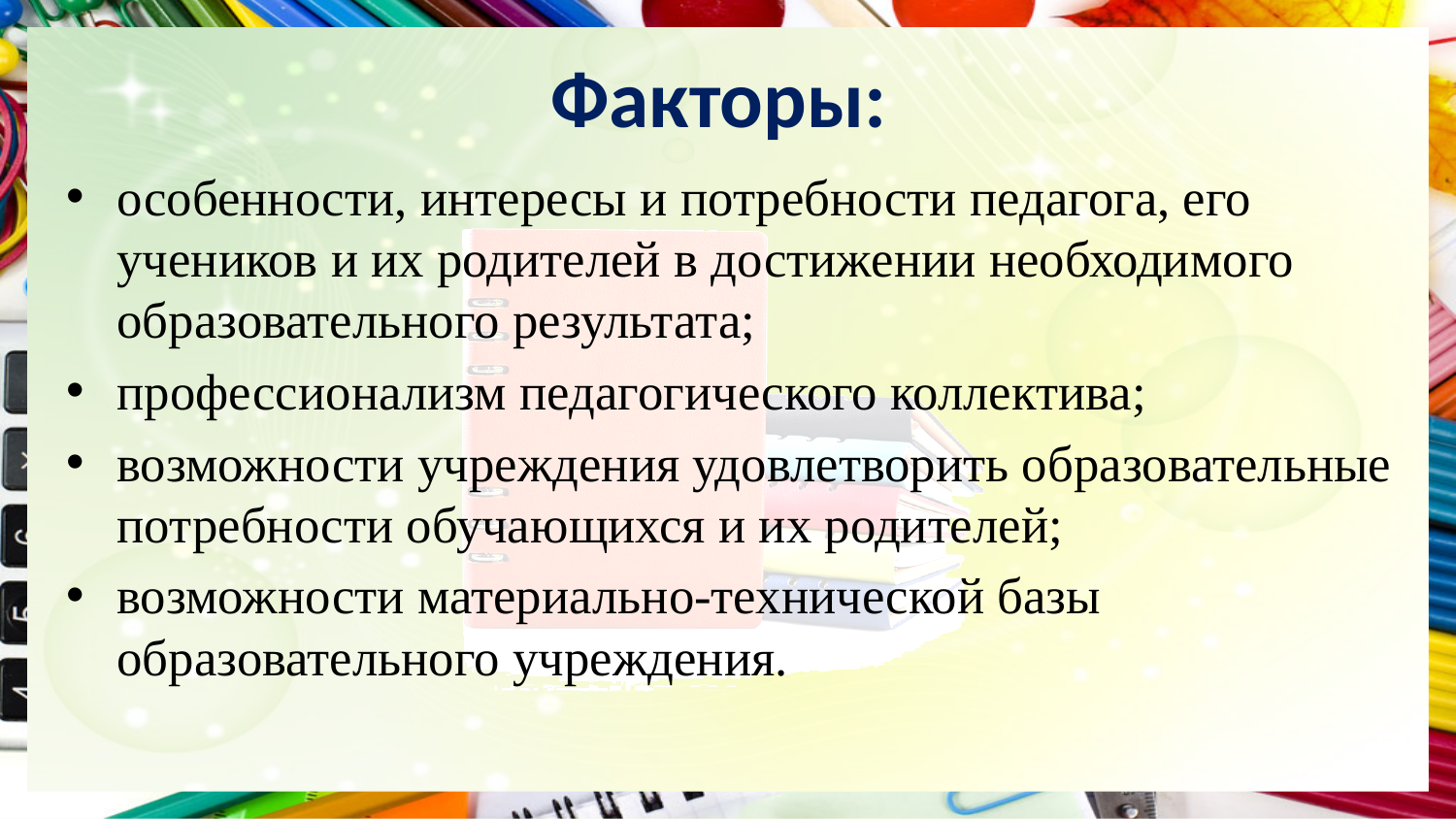

# Факторы:
особенности, интересы и потребности педагога, его учеников и их родителей в достижении необходимого образовательного результата;
профессионализм педагогического коллектива;
возможности учреждения удовлетворить образовательные потребности обучающихся и их родителей;
возможности материально-технической базы образовательного учреждения.